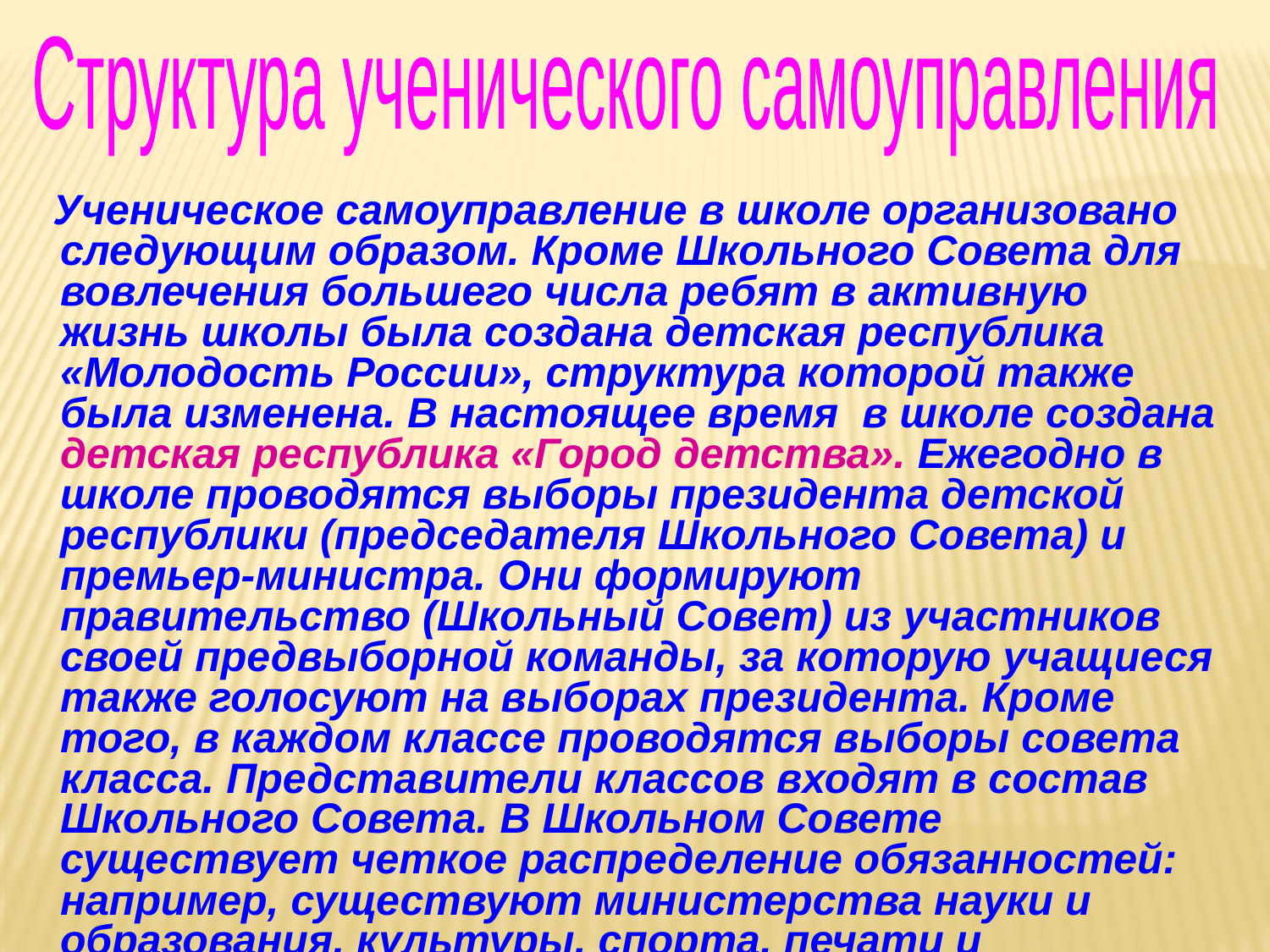

Структура ученического самоуправления
          Ученическое самоуправление в школе организовано следующим образом. Кроме Школьного Совета для вовлечения большего числа ребят в активную жизнь школы была создана детская республика «Молодость России», структура которой также была изменена. В настоящее время  в школе создана детская республика «Город детства». Ежегодно в школе проводятся выборы президента детской республики (председателя Школьного Совета) и премьер-министра. Они формируют правительство (Школьный Совет) из участников своей предвыборной команды, за которую учащиеся также голосуют на выборах президента. Кроме того, в каждом классе проводятся выборы совета класса. Представители классов входят в состав Школьного Совета. В Школьном Совете существует четкое распределение обязанностей: например, существуют министерства науки и образования, культуры, спорта, печати и информации и другие.